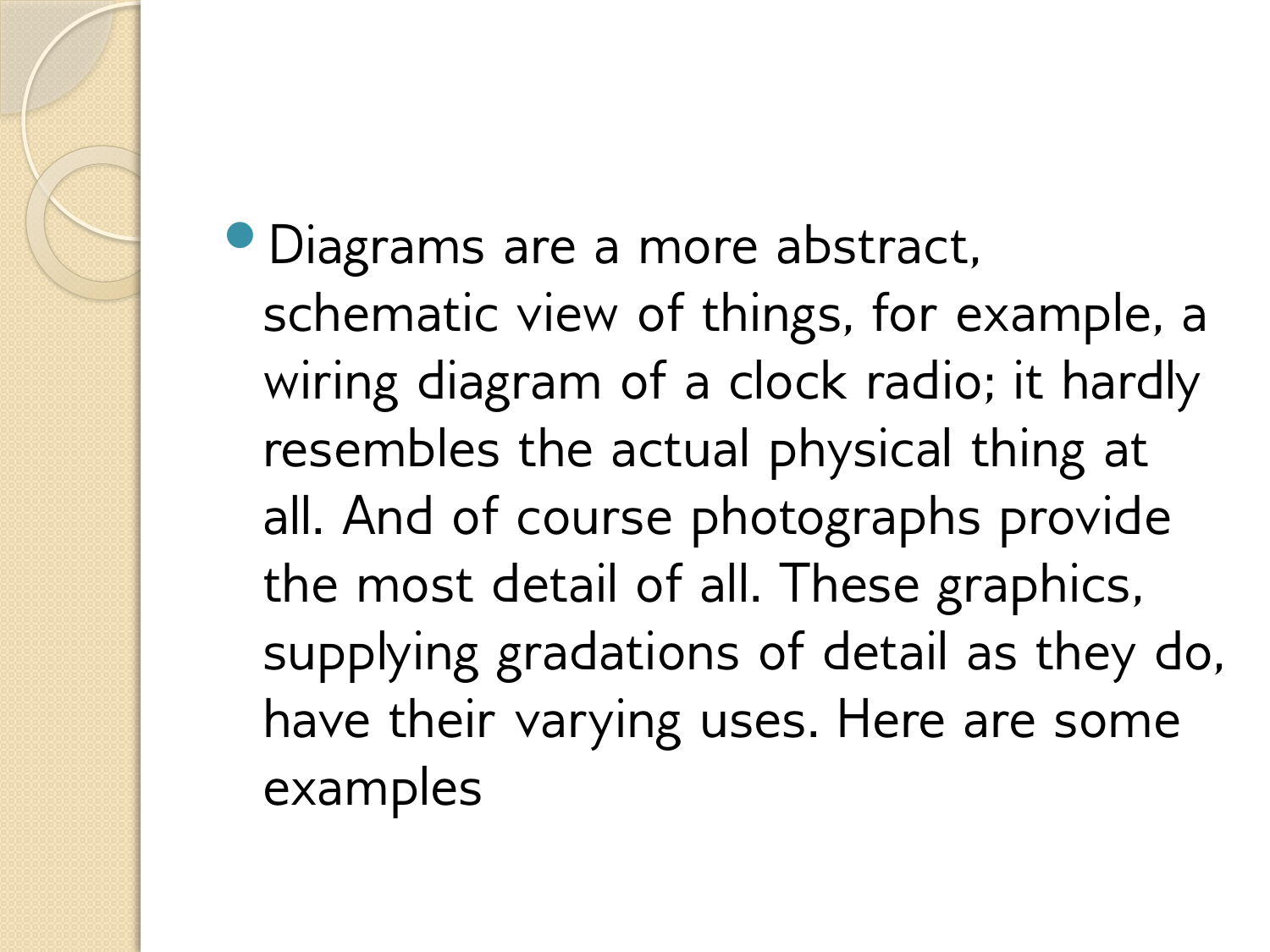

#
Diagrams are a more abstract, schematic view of things, for example, a wiring diagram of a clock radio; it hardly resembles the actual physical thing at all. And of course photographs provide the most detail of all. These graphics, supplying gradations of detail as they do, have their varying uses. Here are some examples